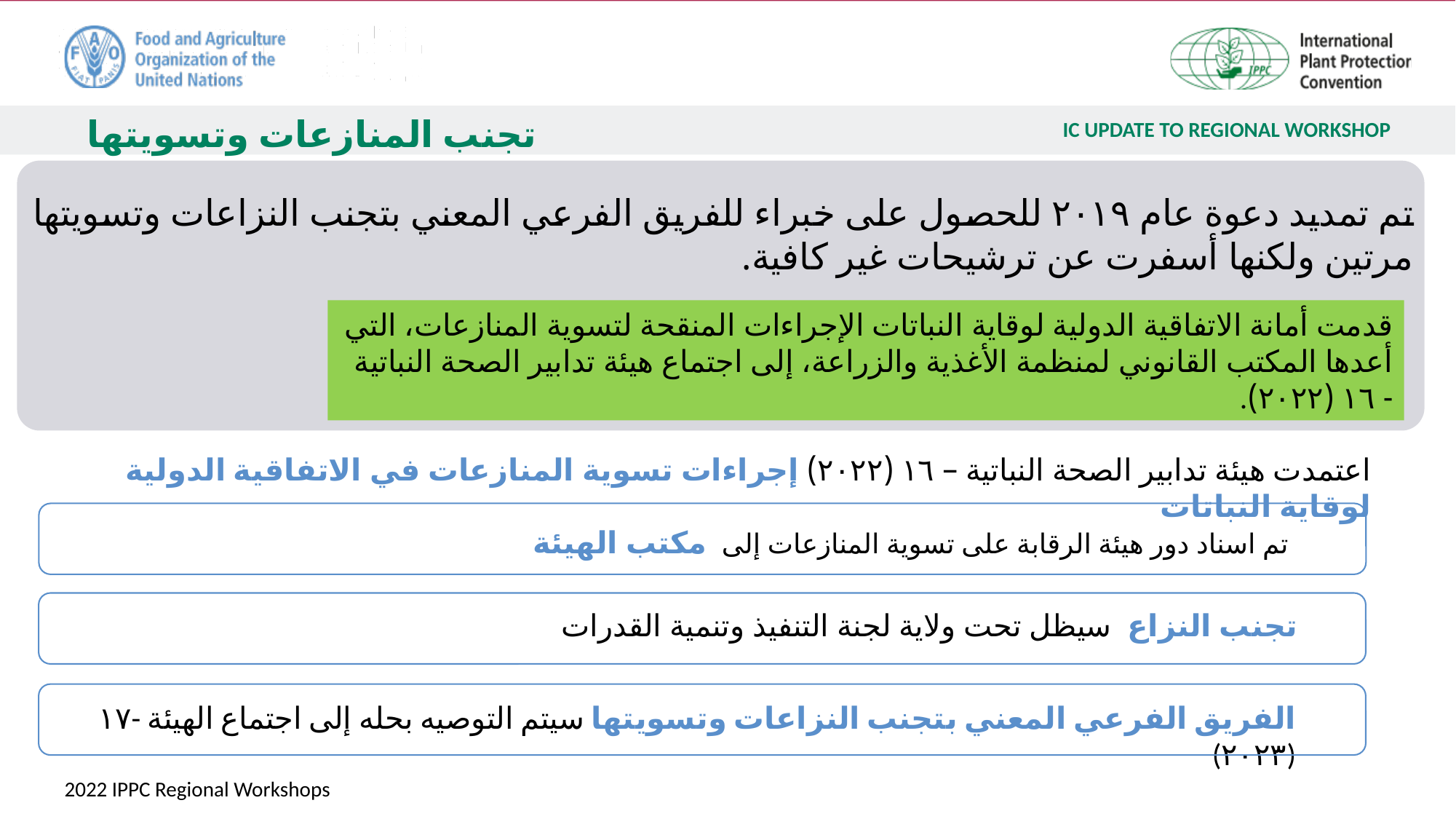

# تجنب المنازعات وتسويتها

تم تمديد دعوة عام ٢٠١٩ للحصول على خبراء للفريق الفرعي المعني بتجنب النزاعات وتسويتها مرتين ولكنها أسفرت عن ترشيحات غير كافية.
قدمت أمانة الاتفاقية الدولية لوقاية النباتات الإجراءات المنقحة لتسوية المنازعات، التي أعدها المكتب القانوني لمنظمة الأغذية والزراعة، إلى اجتماع هيئة تدابير الصحة النباتية - ١٦ (٢٠٢٢).
اعتمدت هيئة تدابير الصحة النباتية – ١٦ (٢٠٢٢) إجراءات تسوية المنازعات في الاتفاقية الدولية لوقاية النباتات

تم اسناد دور هيئة الرقابة على تسوية المنازعات إلى  مكتب الهيئة

تجنب النزاع  سيظل تحت ولاية لجنة التنفيذ وتنمية القدرات

الفريق الفرعي المعني بتجنب النزاعات وتسويتها سيتم التوصيه بحله إلى اجتماع الهيئة -١٧ (٢٠٢٣)